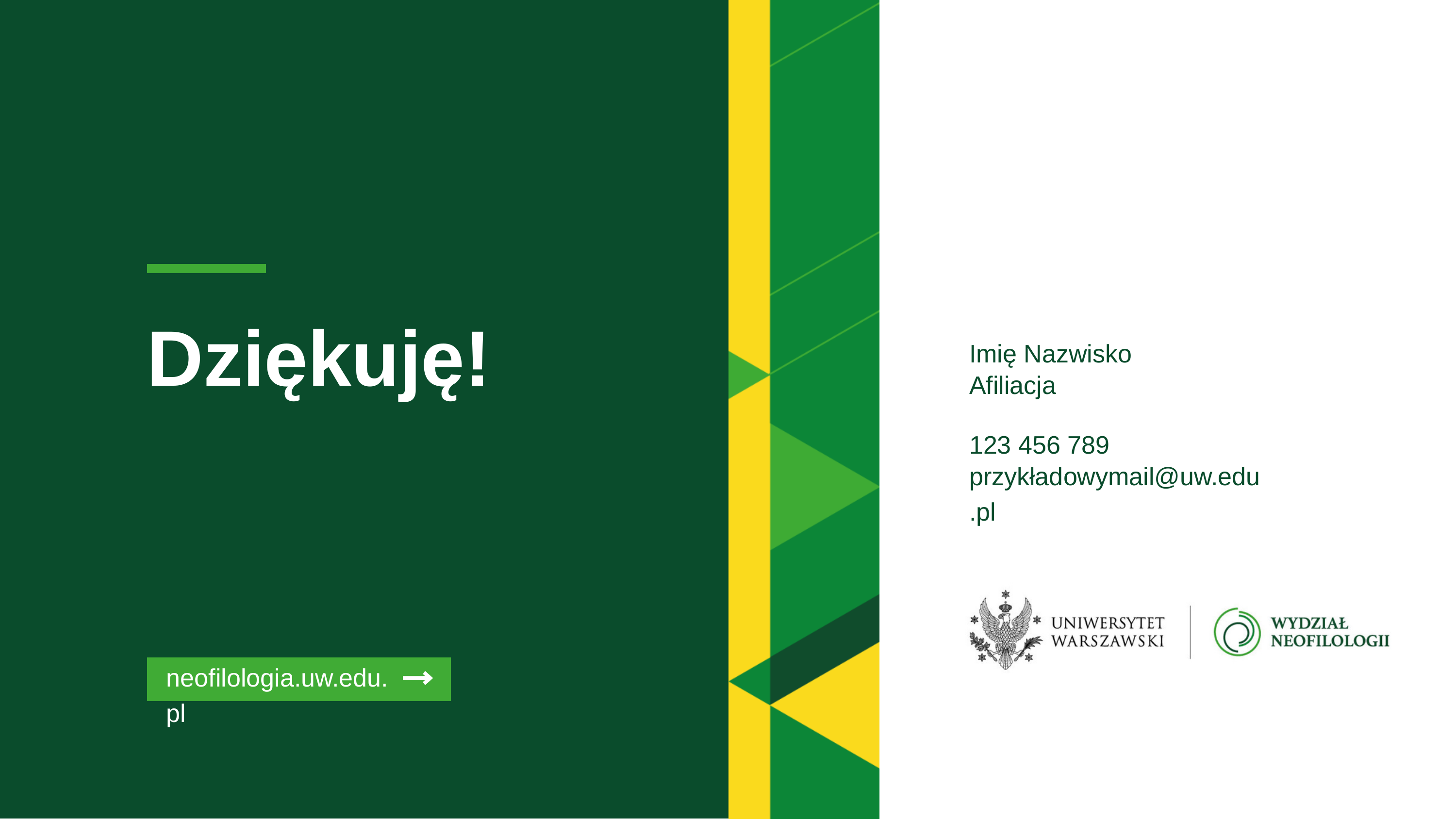

Dziękuję!
Imię Nazwisko
Afiliacja
123 456 789
przykładowymail@uw.edu.pl

neofilologia.uw.edu.pl